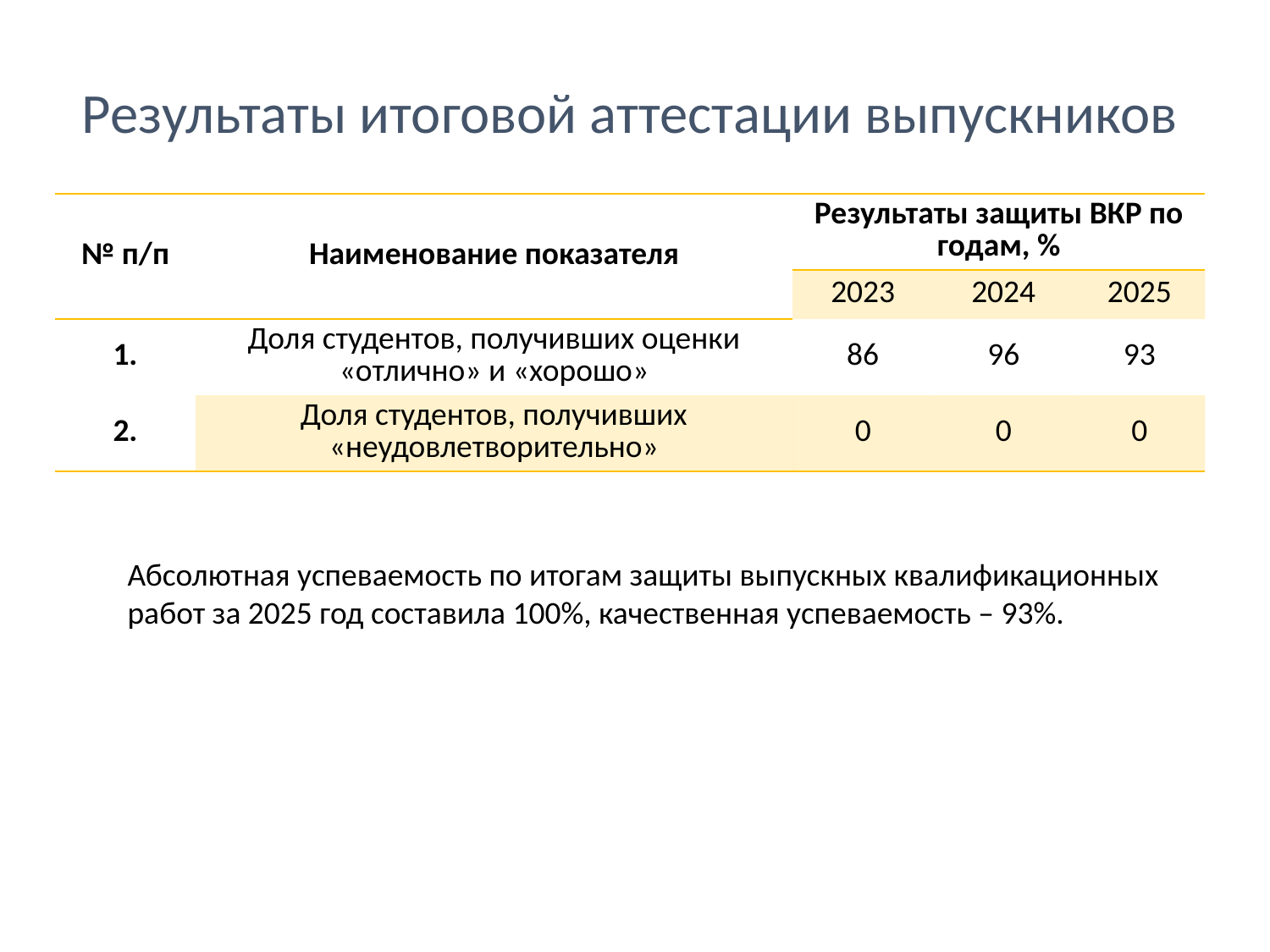

# Результаты итоговой аттестации выпускников
| № п/п | Наименование показателя | Результаты защиты ВКР по годам, % |  |  |
| --- | --- | --- | --- | --- |
|  |  | 2023 | 2024 | 2025 |
| 1. | Доля студентов, получивших оценки «отлично» и «хорошо» | 86 | 96 | 93 |
| 2. | Доля студентов, получивших «неудовлетворительно» | 0 | 0 | 0 |

Абсолютная успеваемость по итогам защиты выпускных квалификационных работ за 2025 год составила 100%, качественная успеваемость – 93%.